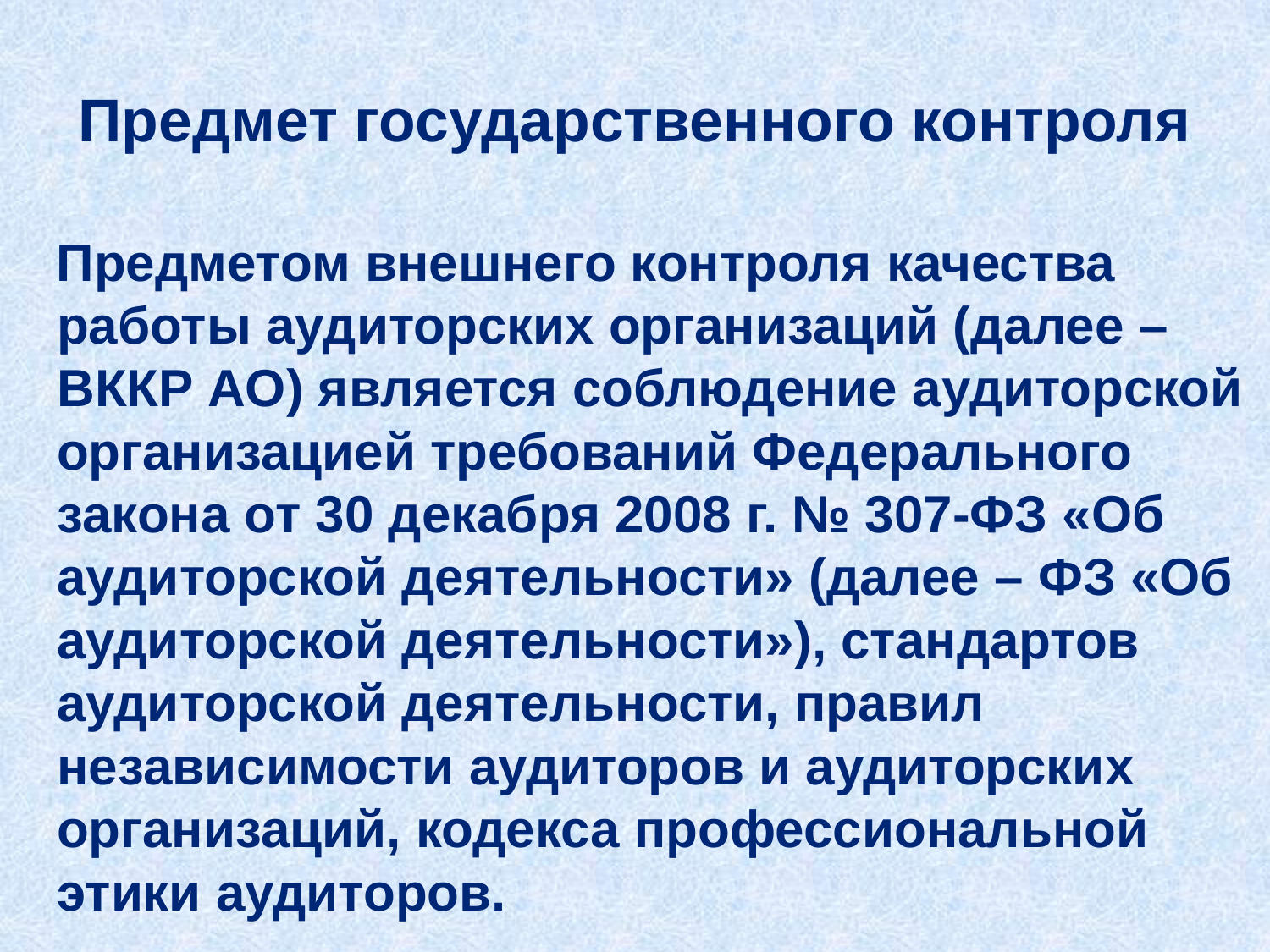

# Предмет государственного контроля
   Предметом внешнего контроля качества работы аудиторских организаций (далее – ВККР АО) является соблюдение аудиторской организацией требований Федерального закона от 30 декабря 2008 г. № 307-ФЗ «Об аудиторской деятельности» (далее – ФЗ «Об аудиторской деятельности»), стандартов аудиторской деятельности, правил независимости аудиторов и аудиторских организаций, кодекса профессиональной этики аудиторов.